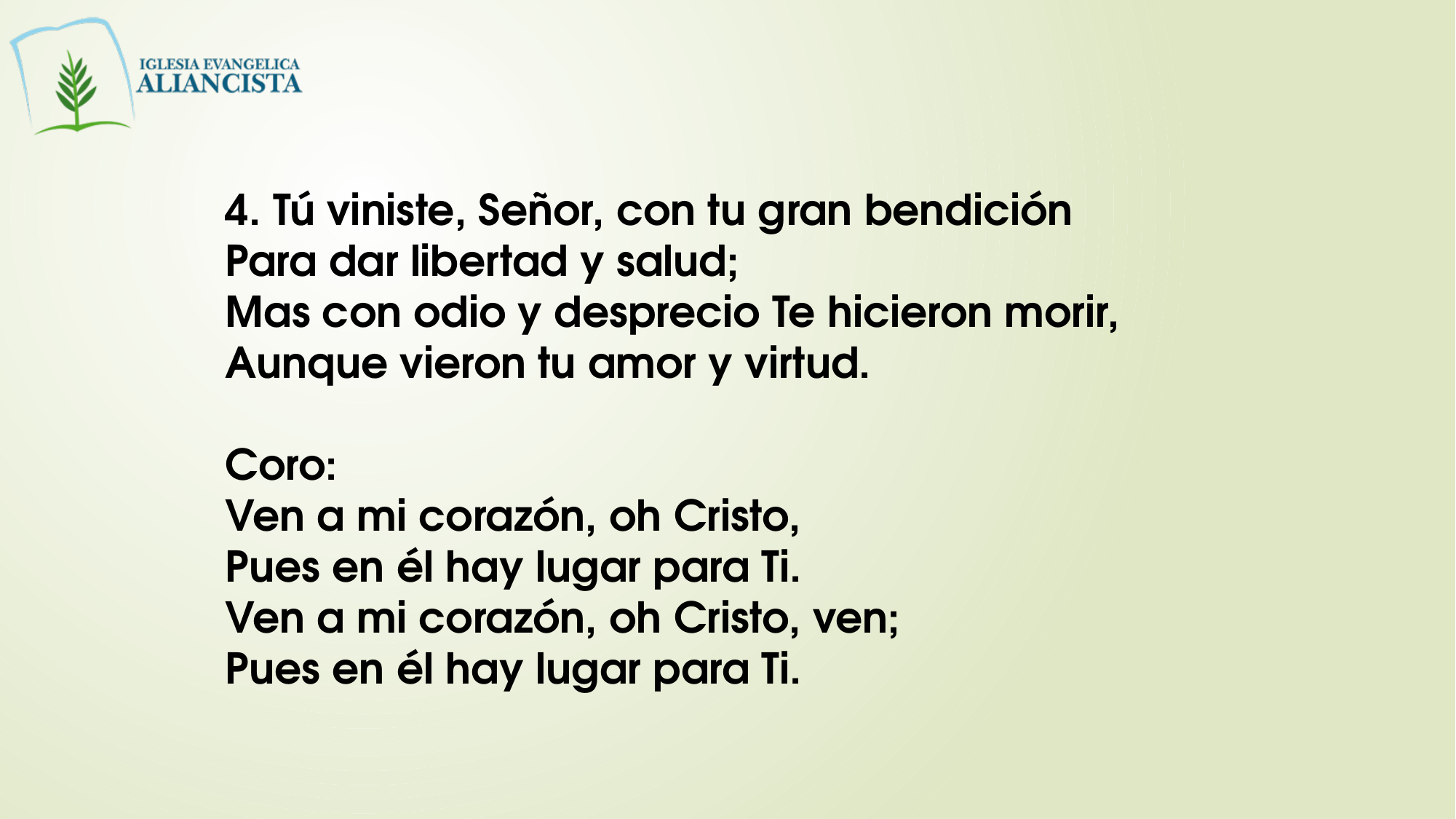

4. Tú viniste, Señor, con tu gran bendición
Para dar libertad y salud;
Mas con odio y desprecio Te hicieron morir,
Aunque vieron tu amor y virtud.

Coro:
Ven a mi corazón, oh Cristo,
Pues en él hay lugar para Ti.
Ven a mi corazón, oh Cristo, ven;
Pues en él hay lugar para Ti.